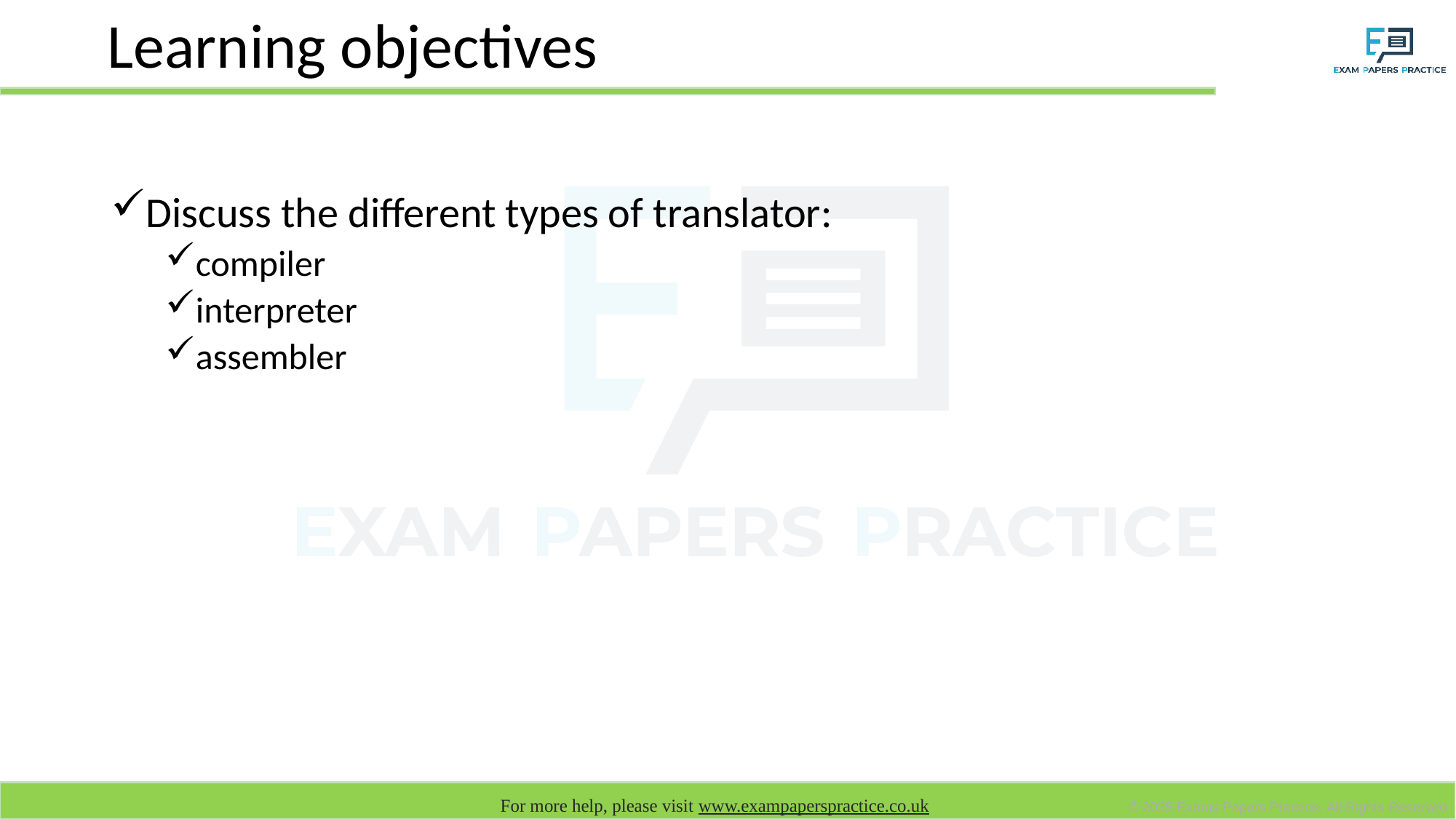

# Learning objectives
Discuss the different types of translator:
compiler
interpreter
assembler